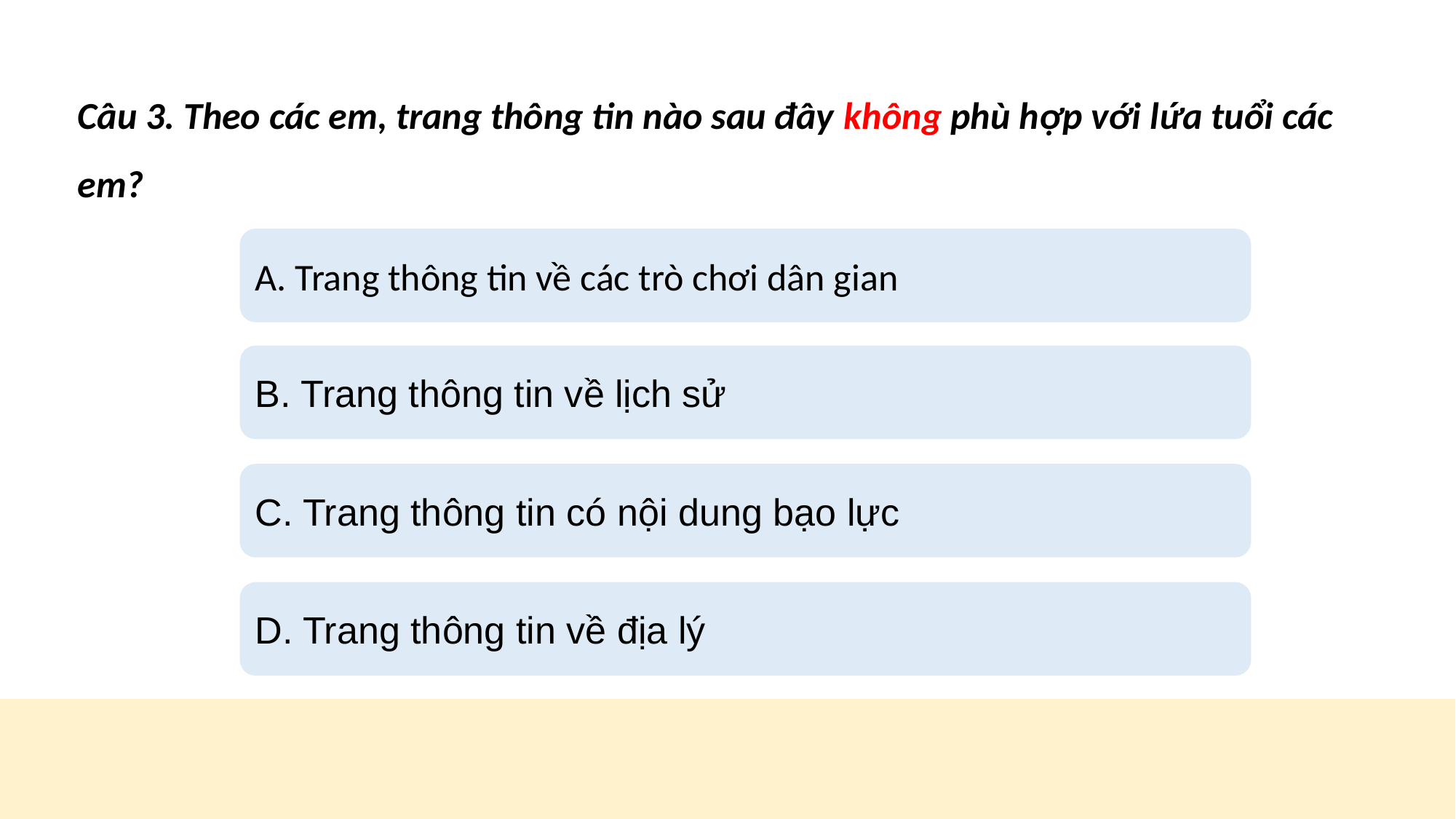

Câu 3. Theo các em, trang thông tin nào sau đây không phù hợp với lứa tuổi các em?
A. Trang thông tin về các trò chơi dân gian
B. Trang thông tin về lịch sử
C. Trang thông tin có nội dung bạo lực
D. Trang thông tin về địa lý